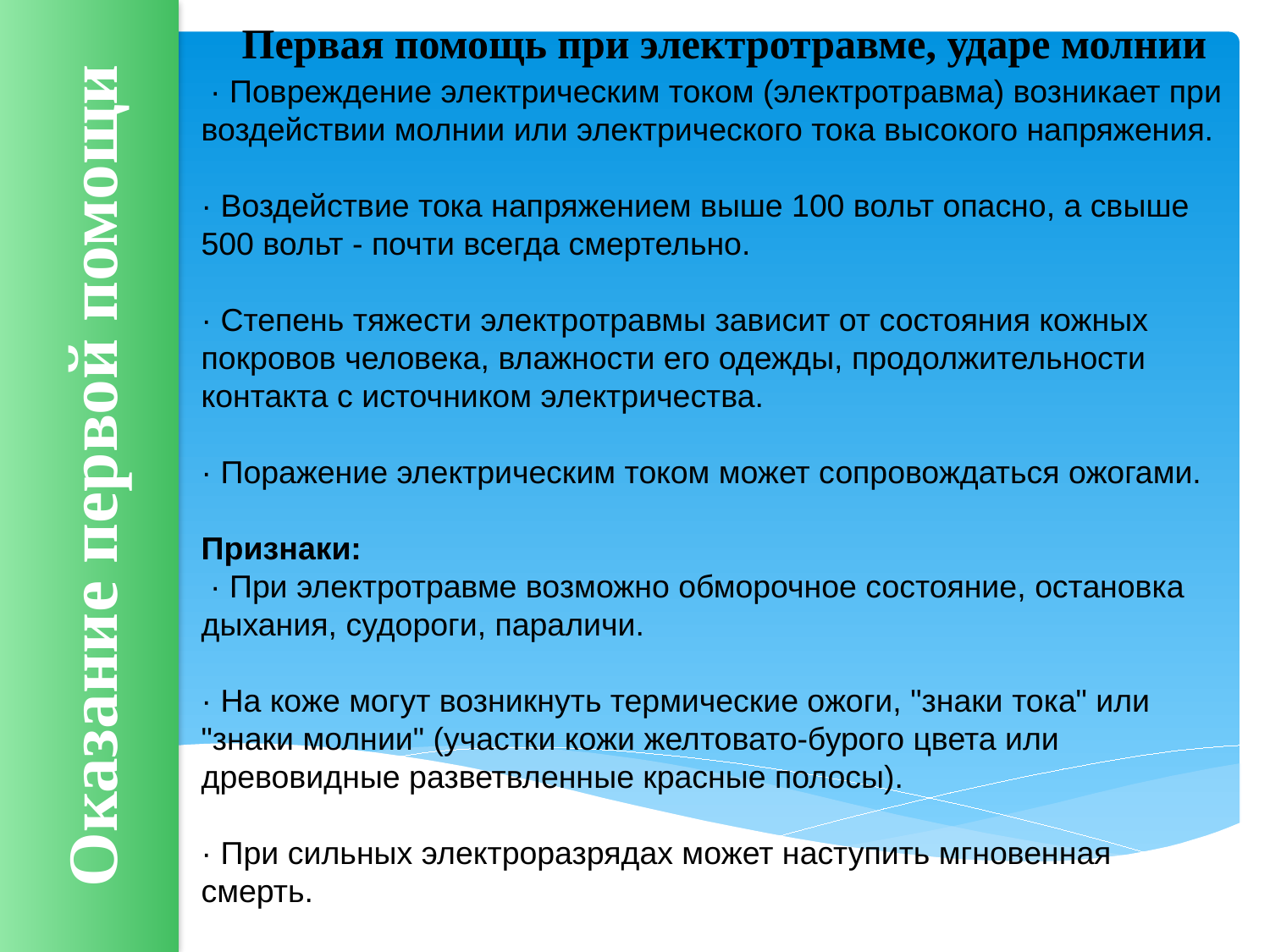

Первая помощь при электротравме, ударе молнии

 · Повреждение электрическим током (электротравма) возникает при воздействии молнии или электрического тока высокого напряжения.

· Воздействие тока напряжением выше 100 вольт опасно, а свыше 500 вольт - почти всегда смертельно.

· Степень тяжести электротравмы зависит от состояния кожных покровов человека, влажности его одежды, продолжительности контакта с источником электричества.

· Поражение электрическим током может сопровождаться ожогами.

Признаки:
 · При электротравме возможно обморочное состояние, остановка дыхания, судороги, параличи.

· На коже могут возникнуть термические ожоги, "знаки тока" или "знаки молнии" (участки кожи желтовато-бурого цвета или древовидные разветвленные красные полосы).

· При сильных электроразрядах может наступить мгновенная смерть.
Оказание первой помощи